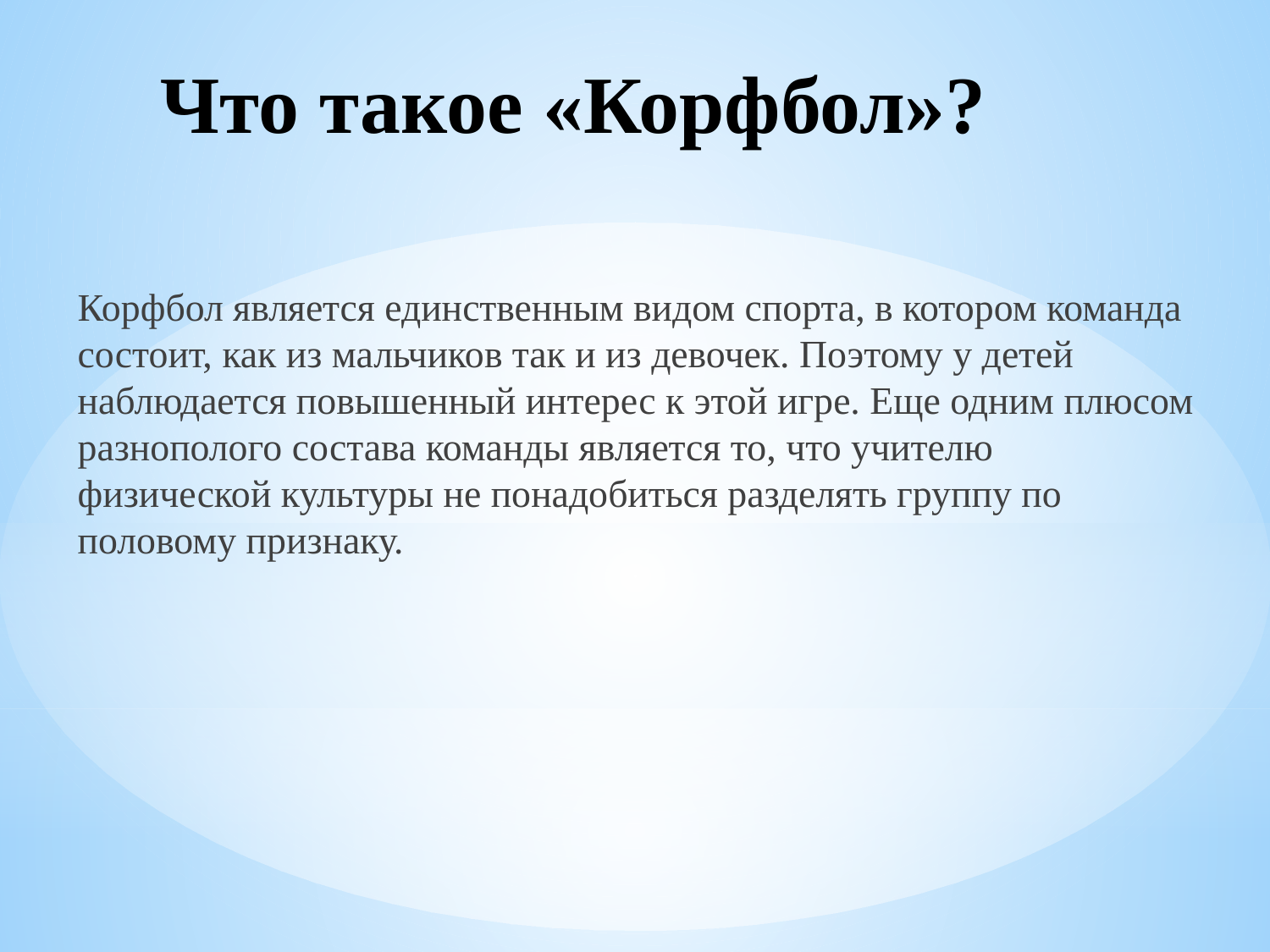

# Что такое «Корфбол»?
Корфбол является единственным видом спорта, в котором команда состоит, как из мальчиков так и из девочек. Поэтому у детей наблюдается повышенный интерес к этой игре. Еще одним плюсом разнополого состава команды является то, что учителю физической культуры не понадобиться разделять группу по половому признаку.